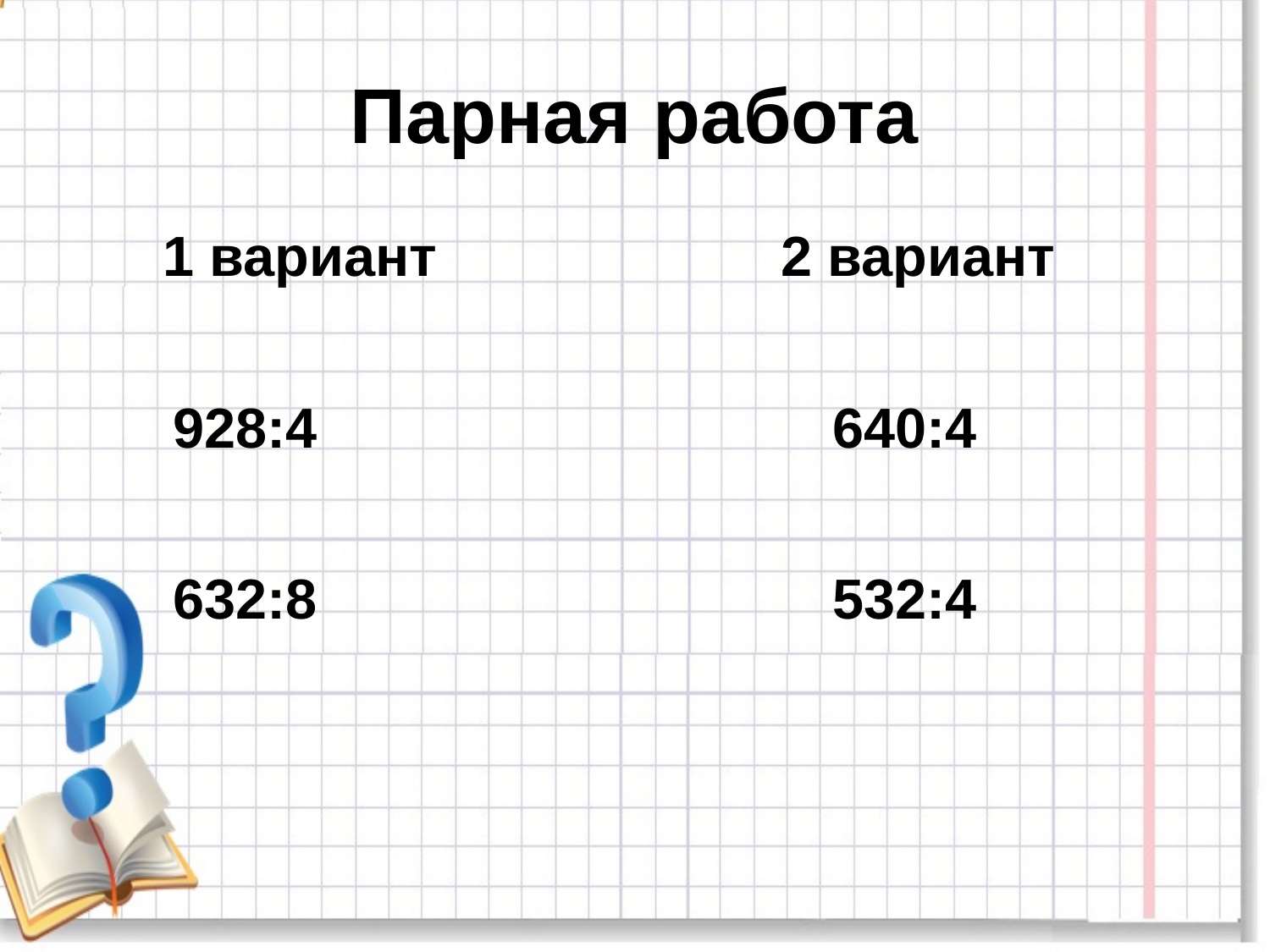

# Парная работа
       1 вариант                      2 вариант

       928:4                                 640:4

       632:8                                 532:4